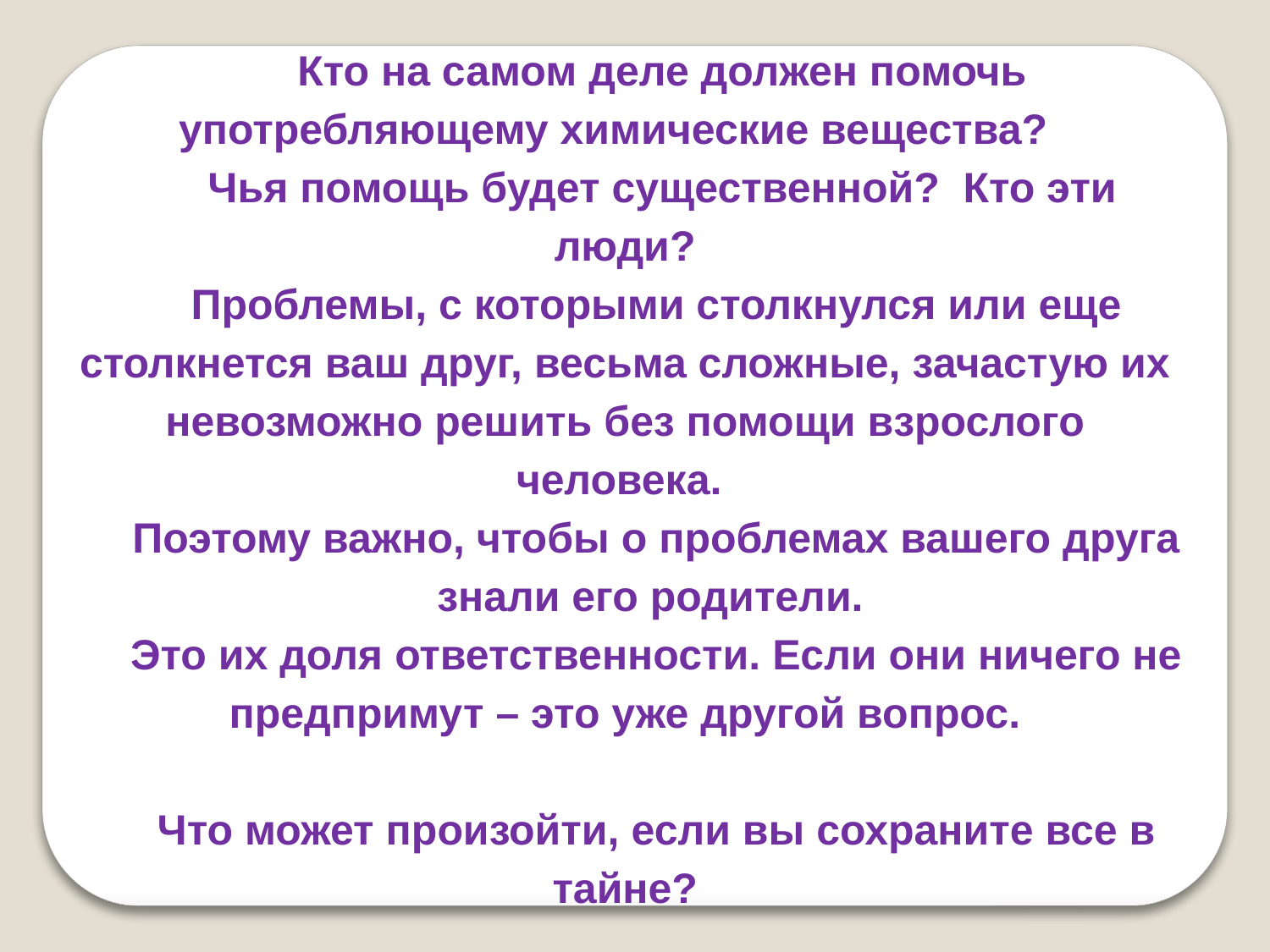

Кто на самом деле должен помочь употребляющему химические вещества?
 Чья помощь будет существенной?  Кто эти люди?
Проблемы, с которыми столкнулся или еще столкнется ваш друг, весьма сложные, зачастую их невозможно решить без помощи взрослого человека.
Поэтому важно, чтобы о проблемах вашего друга
 знали его родители.
Это их доля ответственности. Если они ничего не предпримут – это уже другой вопрос.

Что может произойти, если вы сохраните все в тайне?